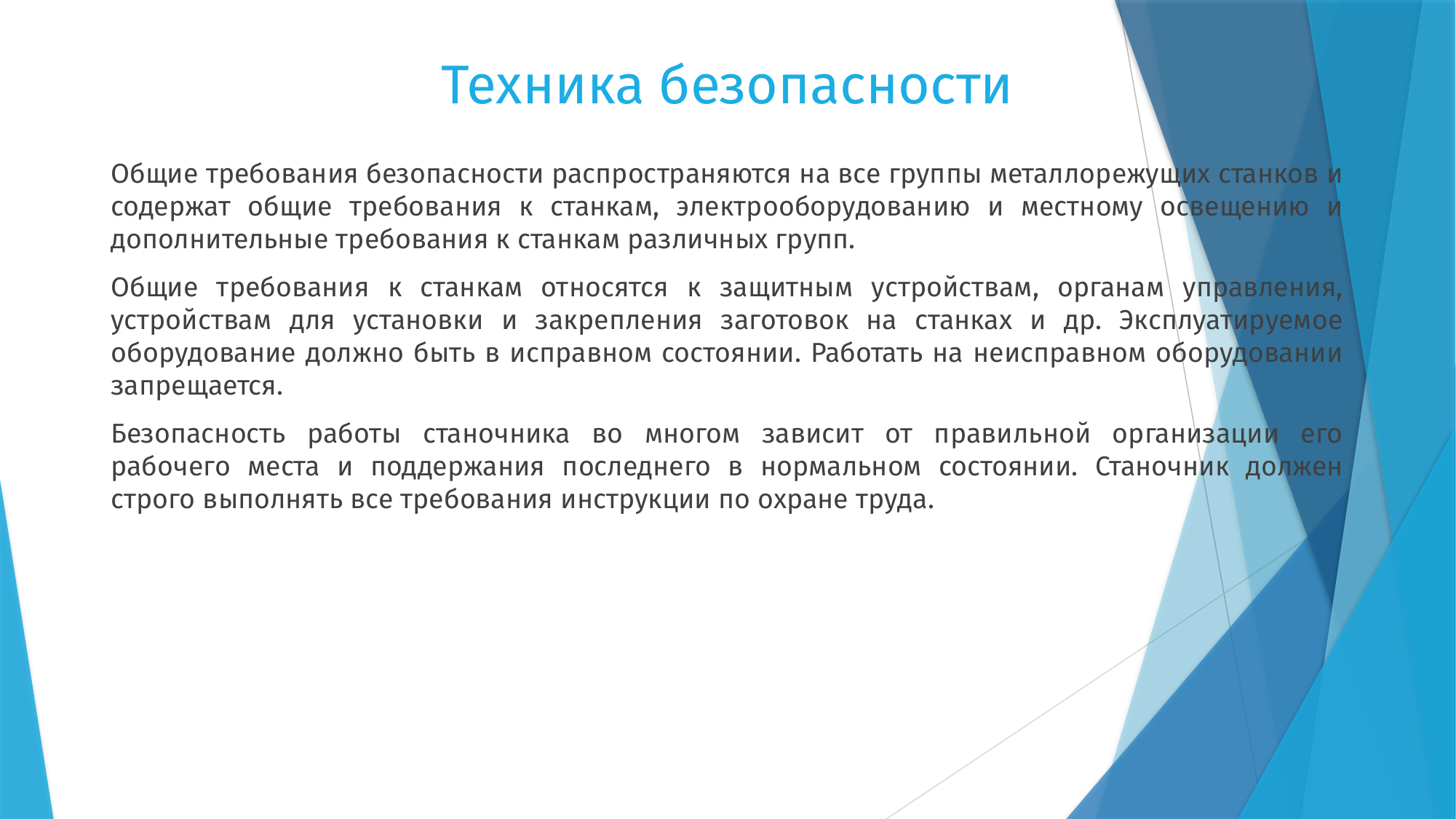

# Техника безопасности
Общие требования безопасности распространяются на все группы металлорежущих станков и содержат общие требования к станкам, электрооборудованию и местному освещению и дополнительные требования к станкам различных групп.
Общие требования к станкам относятся к защитным устройствам, органам управления, устройствам для установки и закрепления заготовок на станках и др. Эксплуатируемое оборудование должно быть в исправном состоянии. Работать на неисправном оборудовании запрещается.
Безопасность работы станочника во многом зависит от правильной организации его рабочего места и поддержания последнего в нормальном состоянии. Станочник должен строго выполнять все требования инструкции по охране труда.